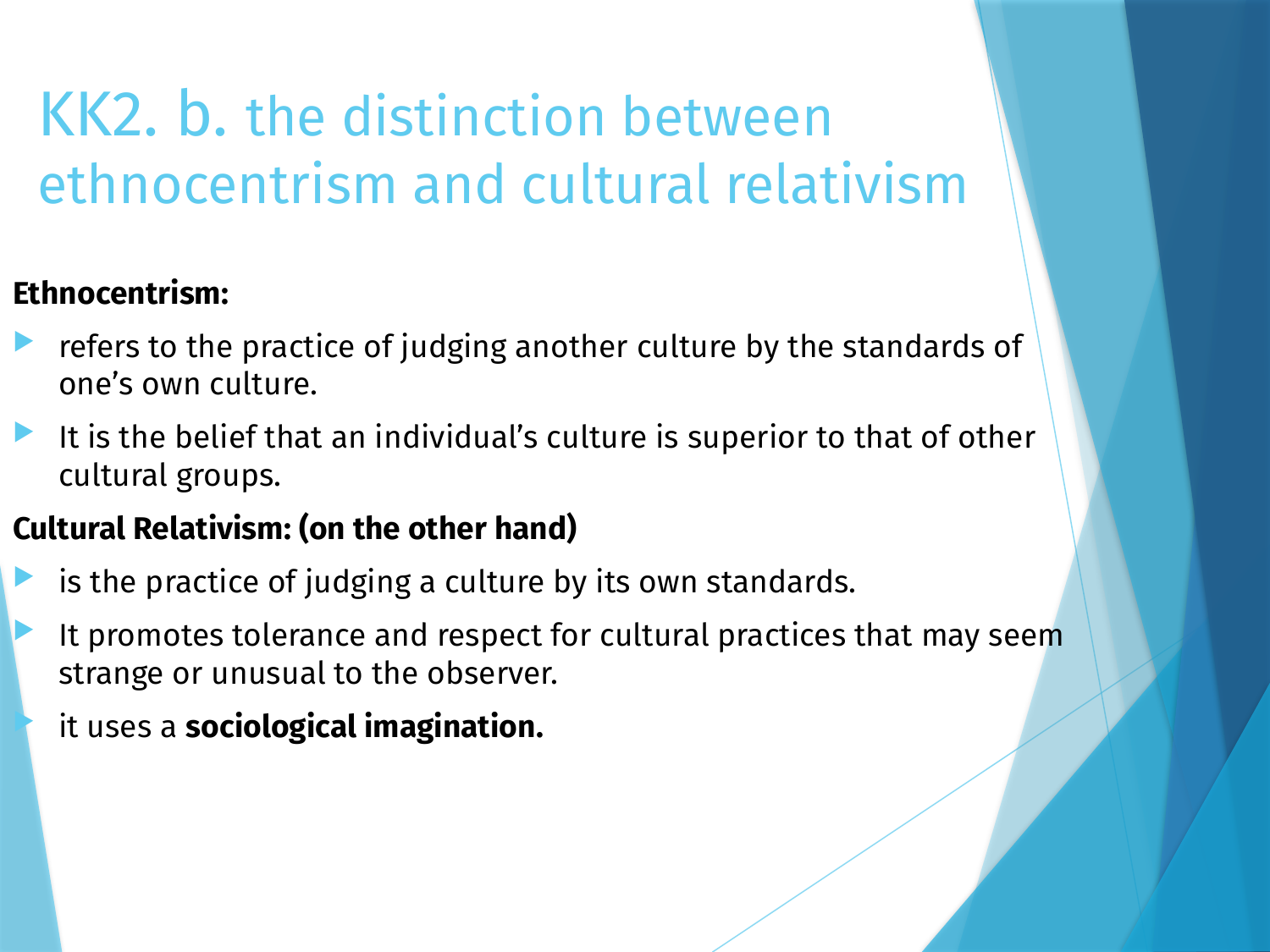

# KK2. b. the distinction between ethnocentrism and cultural relativism
Ethnocentrism:
refers to the practice of judging another culture by the standards of one’s own culture.
It is the belief that an individual’s culture is superior to that of other cultural groups.
Cultural Relativism: (on the other hand)
is the practice of judging a culture by its own standards.
It promotes tolerance and respect for cultural practices that may seem strange or unusual to the observer.
it uses a sociological imagination.